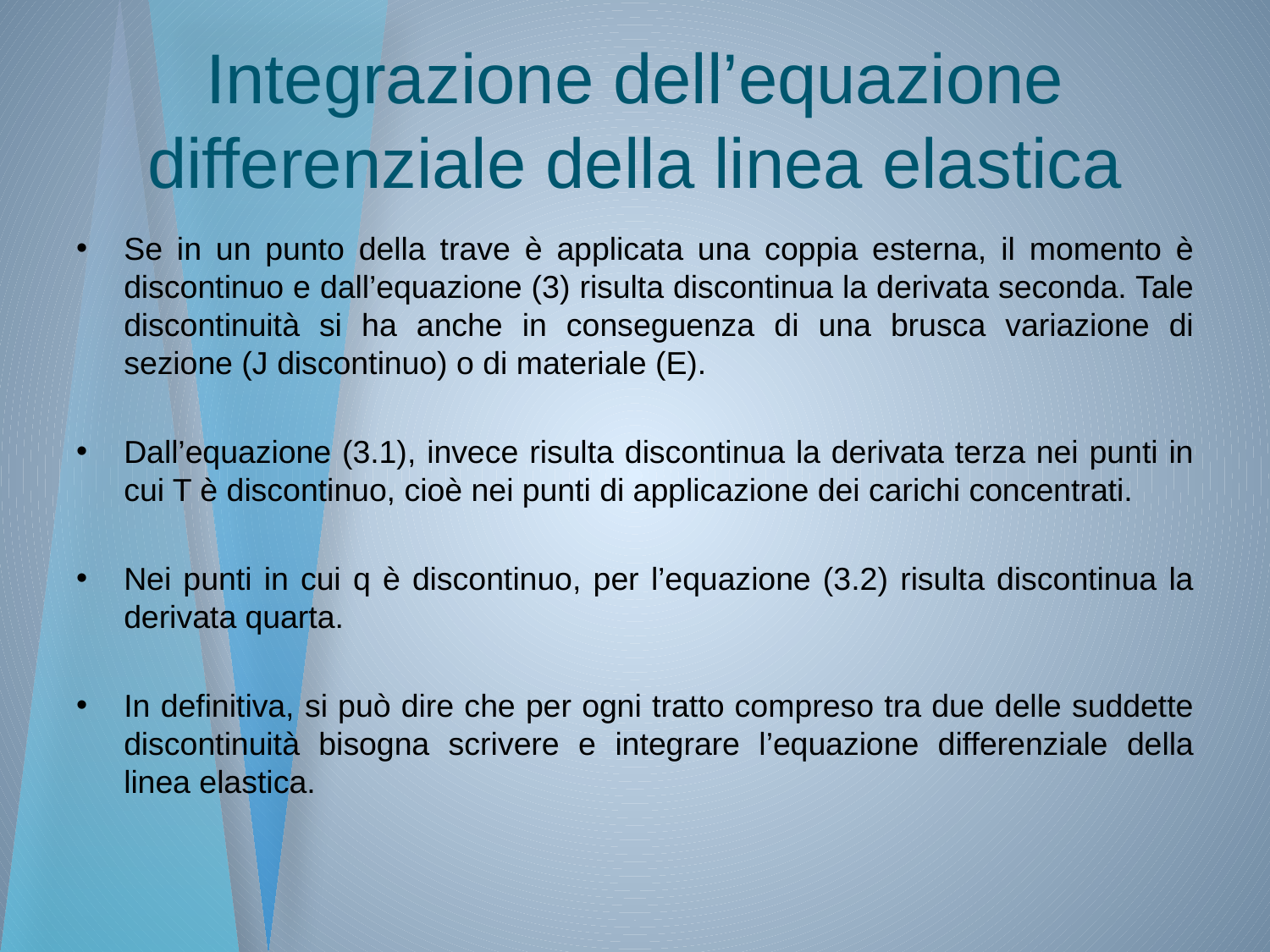

# Integrazione dell’equazione differenziale della linea elastica
Se in un punto della trave è applicata una coppia esterna, il momento è discontinuo e dall’equazione (3) risulta discontinua la derivata seconda. Tale discontinuità si ha anche in conseguenza di una brusca variazione di sezione (J discontinuo) o di materiale (E).

Dall’equazione (3.1), invece risulta discontinua la derivata terza nei punti in cui T è discontinuo, cioè nei punti di applicazione dei carichi concentrati.

Nei punti in cui q è discontinuo, per l’equazione (3.2) risulta discontinua la derivata quarta.

In definitiva, si può dire che per ogni tratto compreso tra due delle suddette discontinuità bisogna scrivere e integrare l’equazione differenziale della linea elastica.